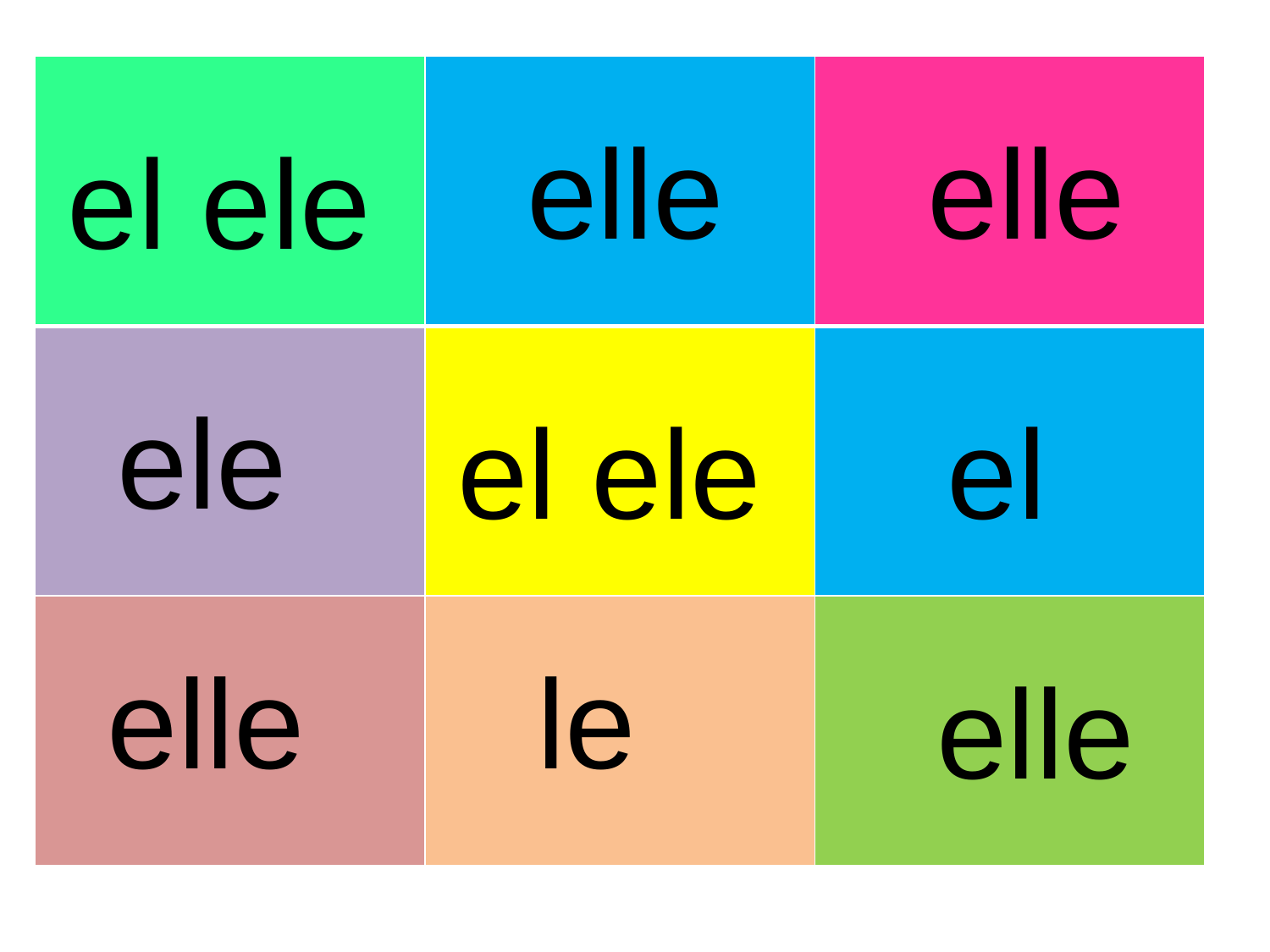

|  |  |  |
| --- | --- | --- |
|  |  |  |
|  |  |  |
elle
elle
el ele

ele
el ele
el
elle
le
elle